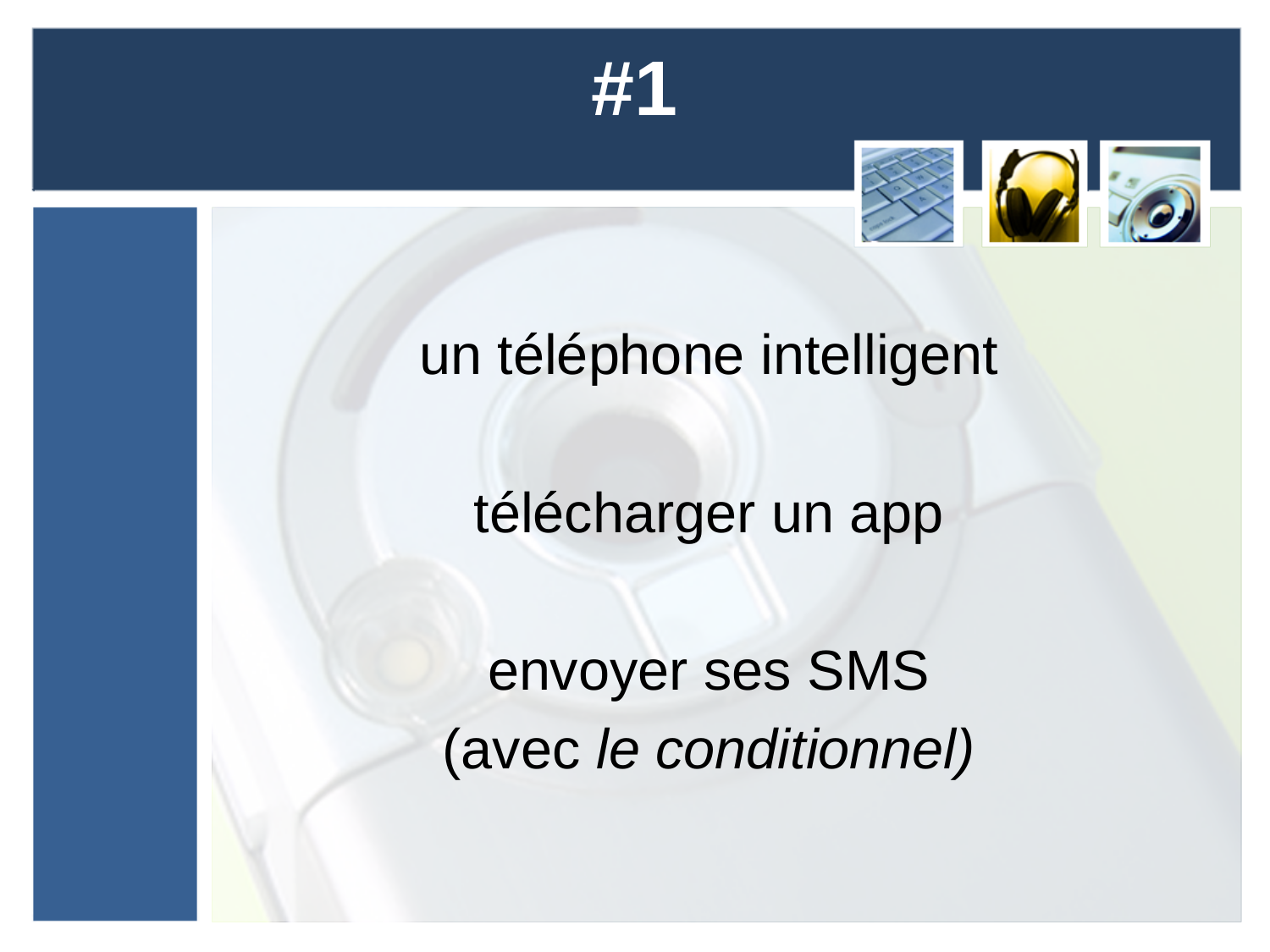

# #1

un téléphone intelligent

télécharger un app

envoyer ses SMS
(avec le conditionnel)